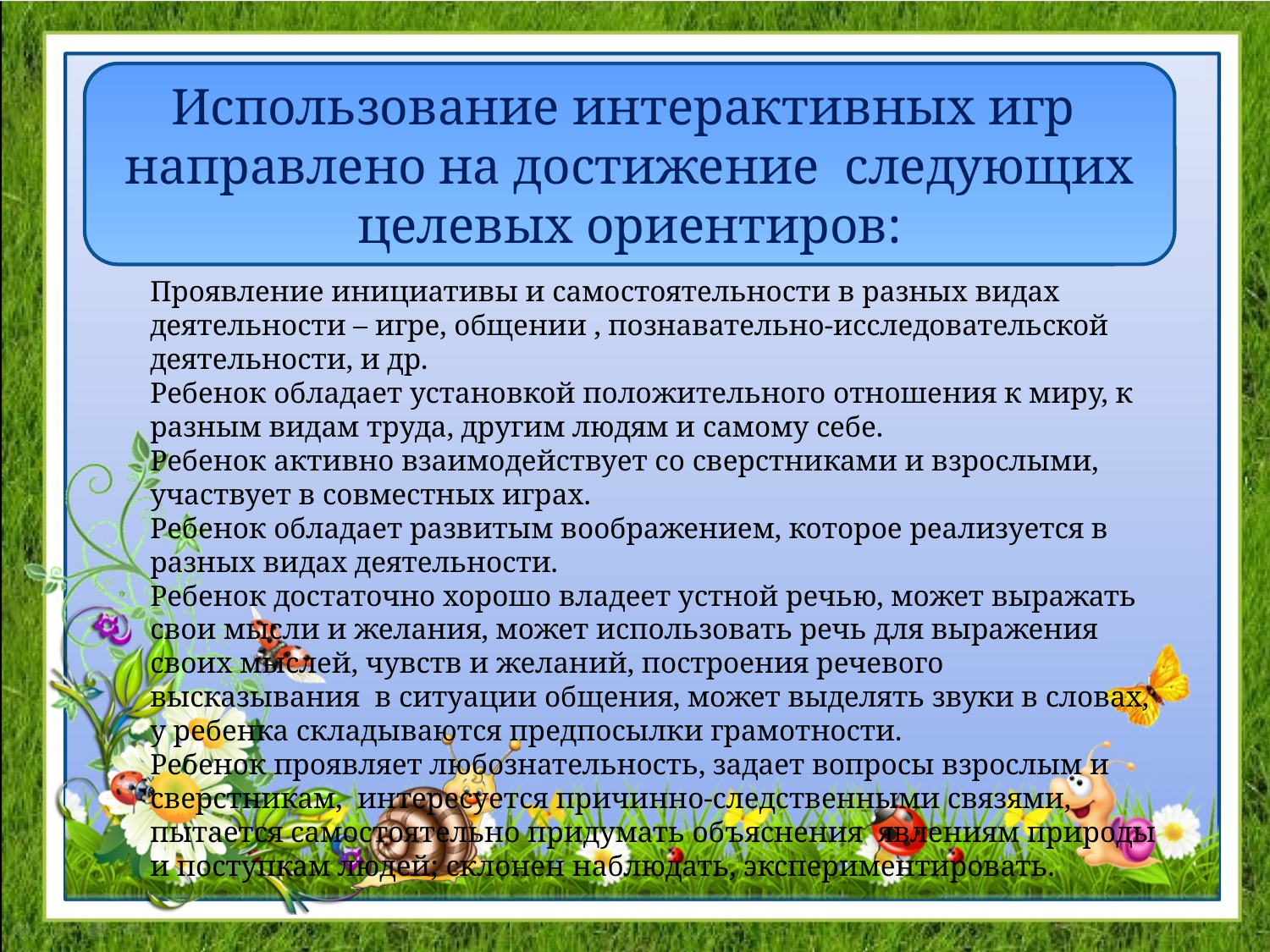

Использование интерактивных игр
направлено на достижение  следующих целевых ориентиров:
Проявление инициативы и самостоятельности в разных видах деятельности – игре, общении , познавательно-исследовательской деятельности, и др.
Ребенок обладает установкой положительного отношения к миру, к разным видам труда, другим людям и самому себе.
Ребенок активно взаимодействует со сверстниками и взрослыми, участвует в совместных играх.
Ребенок обладает развитым воображением, которое реализуется в разных видах деятельности.
Ребенок достаточно хорошо владеет устной речью, может выражать свои мысли и желания, может использовать речь для выражения своих мыслей, чувств и желаний, построения речевого высказывания  в ситуации общения, может выделять звуки в словах, у ребенка складываются предпосылки грамотности.
Ребенок проявляет любознательность, задает вопросы взрослым и сверстникам,  интересуется причинно-следственными связями, пытается самостоятельно придумать объяснения  явлениям природы и поступкам людей; склонен наблюдать, экспериментировать.